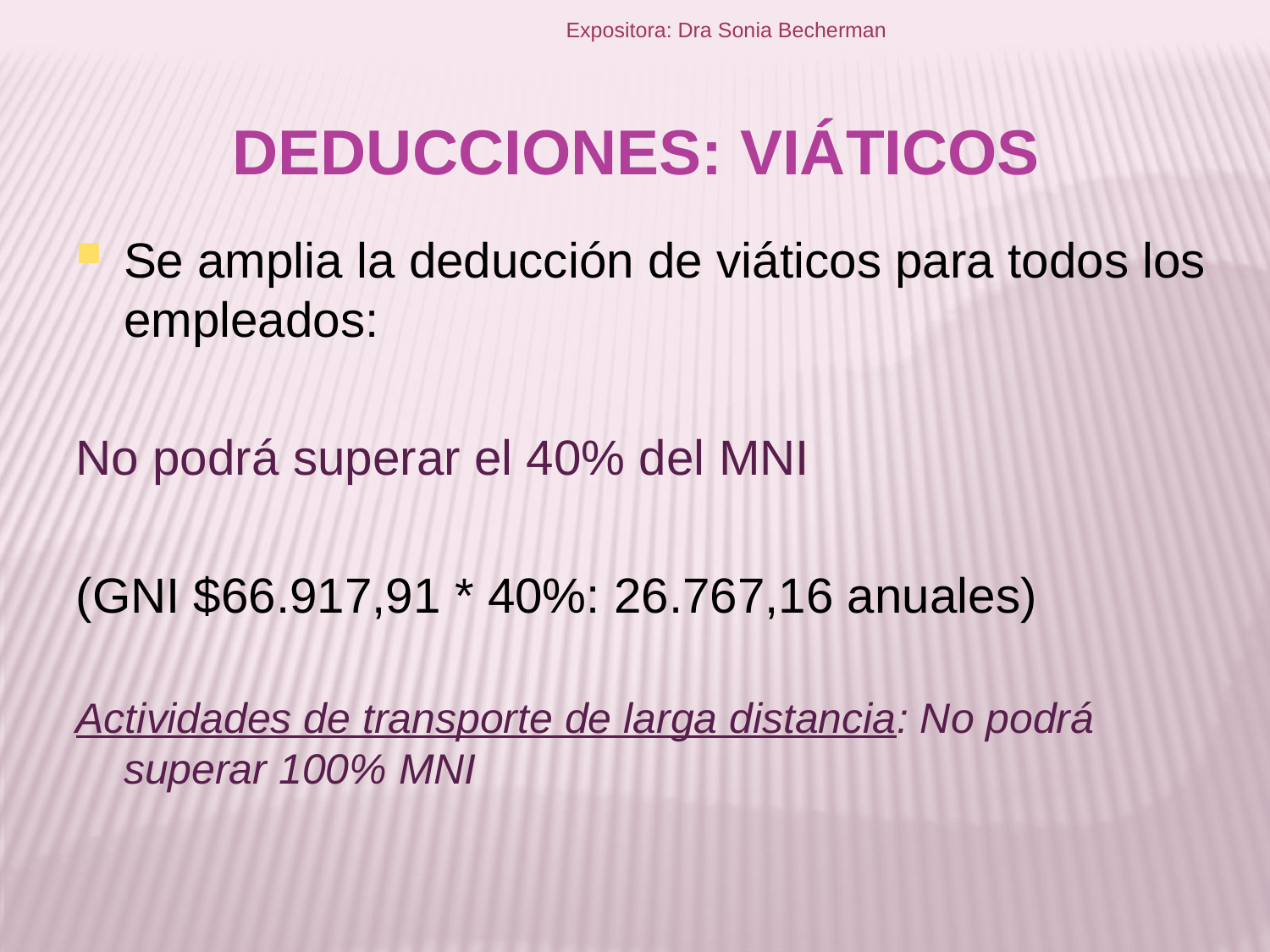

Expositora: Dra Sonia Becherman
Deducciones: Viáticos
Se amplia la deducción de viáticos para todos los empleados:

No podrá superar el 40% del MNI

(GNI $66.917,91 * 40%: 26.767,16 anuales)

Actividades de transporte de larga distancia: No podrá superar 100% MNI